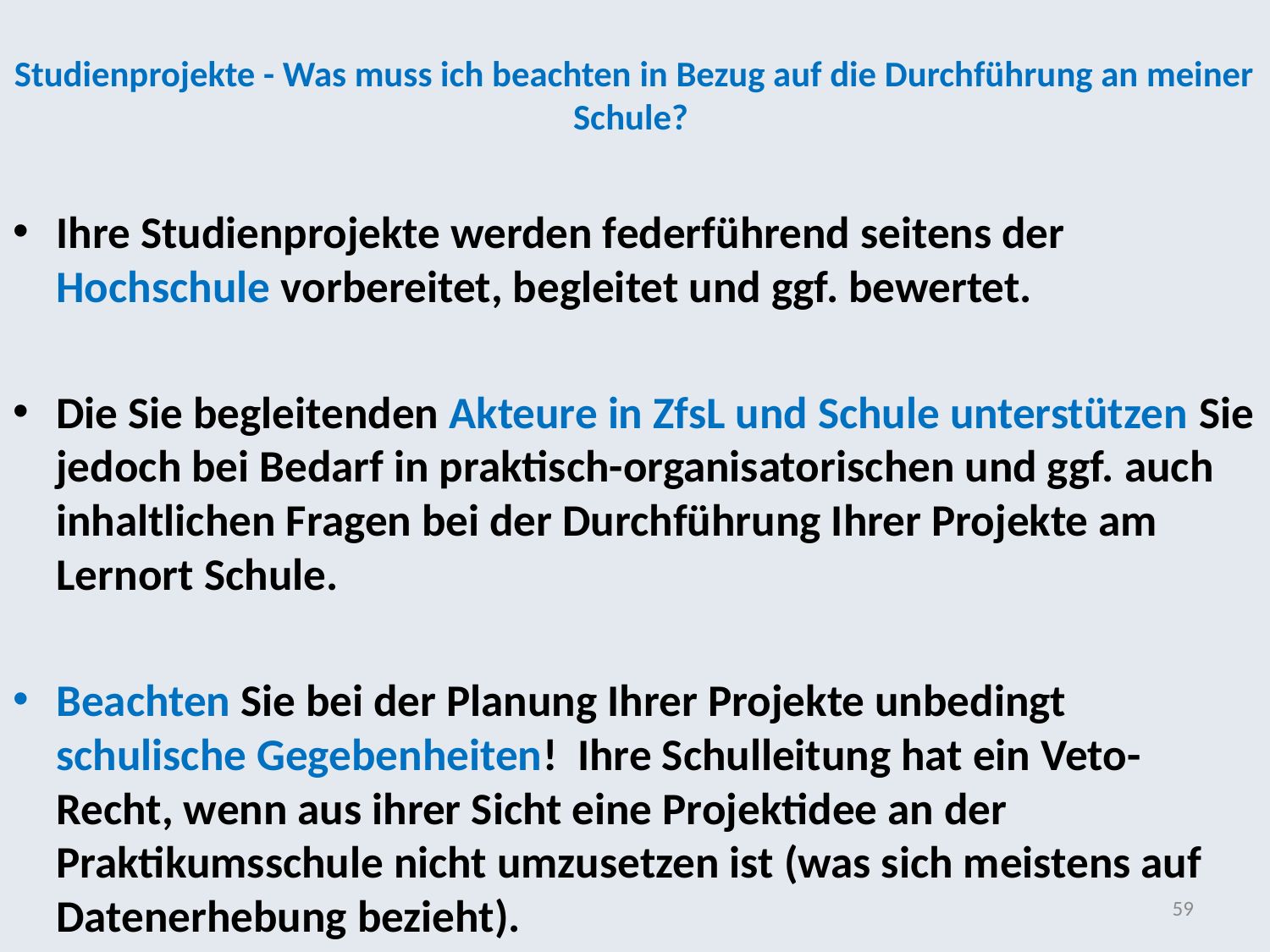

# Studienprojekte - Was muss ich beachten in Bezug auf die Durchführung an meiner Schule?
Ihre Studienprojekte werden federführend seitens der Hochschule vorbereitet, begleitet und ggf. bewertet.

Die Sie begleitenden Akteure in ZfsL und Schule unterstützen Sie jedoch bei Bedarf in praktisch-organisatorischen und ggf. auch inhaltlichen Fragen bei der Durchführung Ihrer Projekte am Lernort Schule.

Beachten Sie bei der Planung Ihrer Projekte unbedingt schulische Gegebenheiten!  Ihre Schulleitung hat ein Veto-Recht, wenn aus ihrer Sicht eine Projektidee an der Praktikumsschule nicht umzusetzen ist (was sich meistens auf Datenerhebung bezieht).

59